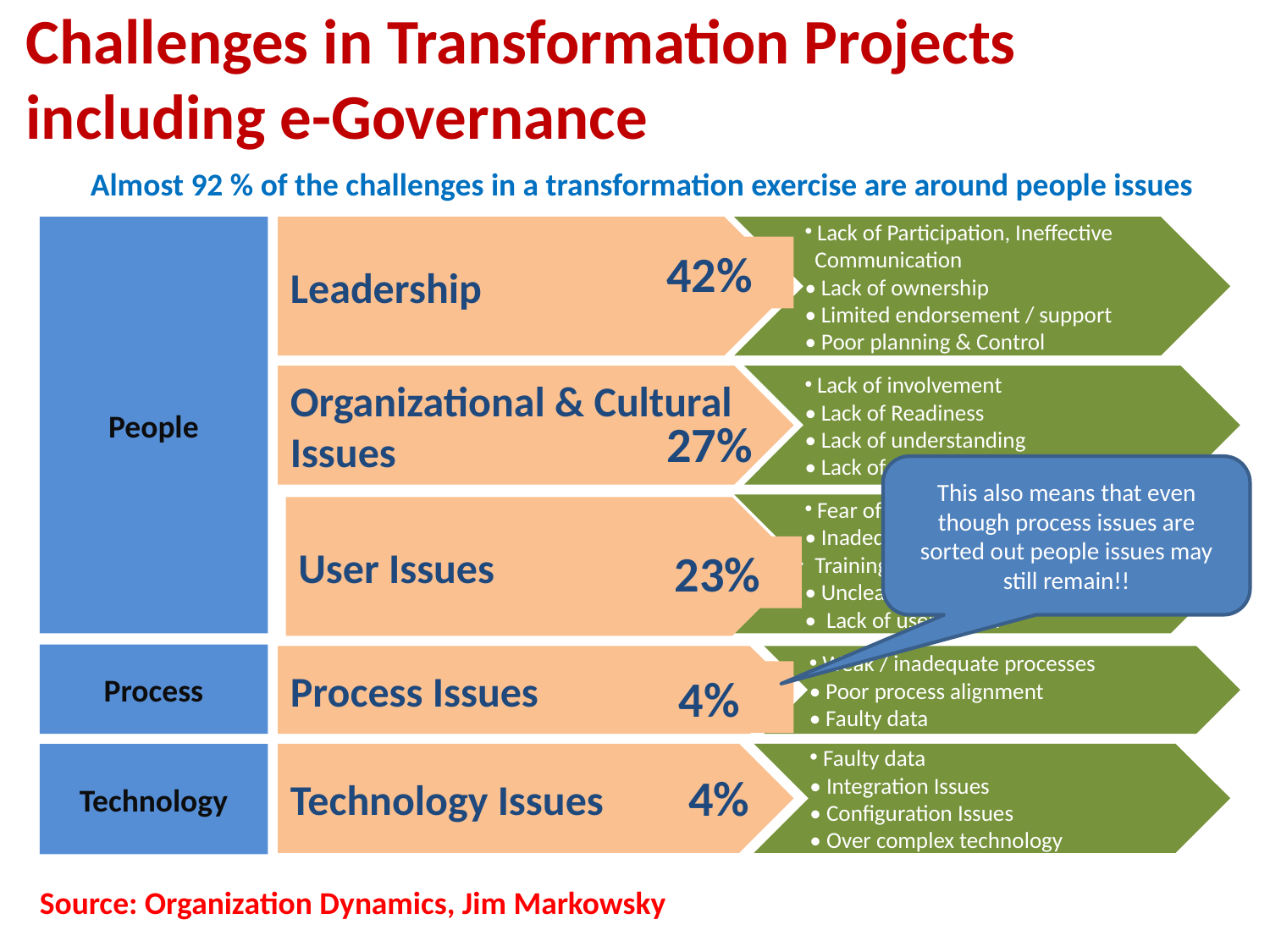

Challenges in Transformation Projects including e-Governance
# Almost 92 % of the challenges in a transformation exercise are around people issues
People
Leadership
42%
 Lack of Participation, Ineffective
  Communication
• Lack of ownership
• Limited endorsement / support
• Poor planning & Control
Organizational & Cultural Issues
27%
 Lack of involvement
• Lack of Readiness
• Lack of understanding
• Lack of strategic alignment
This also means that even though process issues are sorted out people issues may still remain!!
 Fear of Job loss/Change
• Inadequate Skill development/
  Training / Lack of resources
• Unclear Roles and Responsibilities
•  Lack of user buy-in
User Issues
23%
Process
Process Issues
4%
 Weak / inadequate processes
• Poor process alignment
• Faulty data
Technology Issues
4%
 Faulty data
• Integration Issues
• Configuration Issues
• Over complex technology
Technology
Source: Organization Dynamics, Jim Markowsky